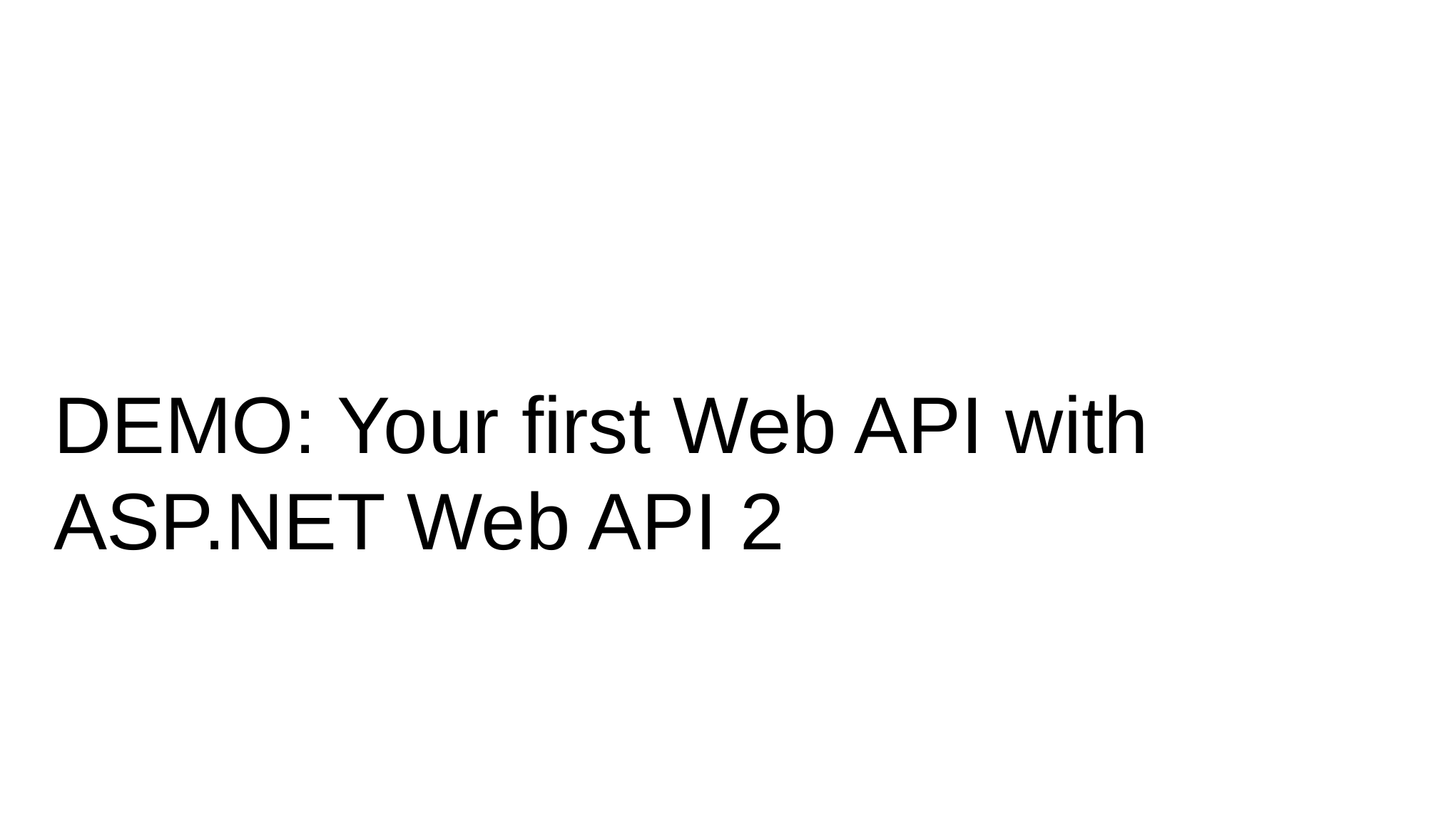

# DEMO: Your first Web API with ASP.NET Web API 2